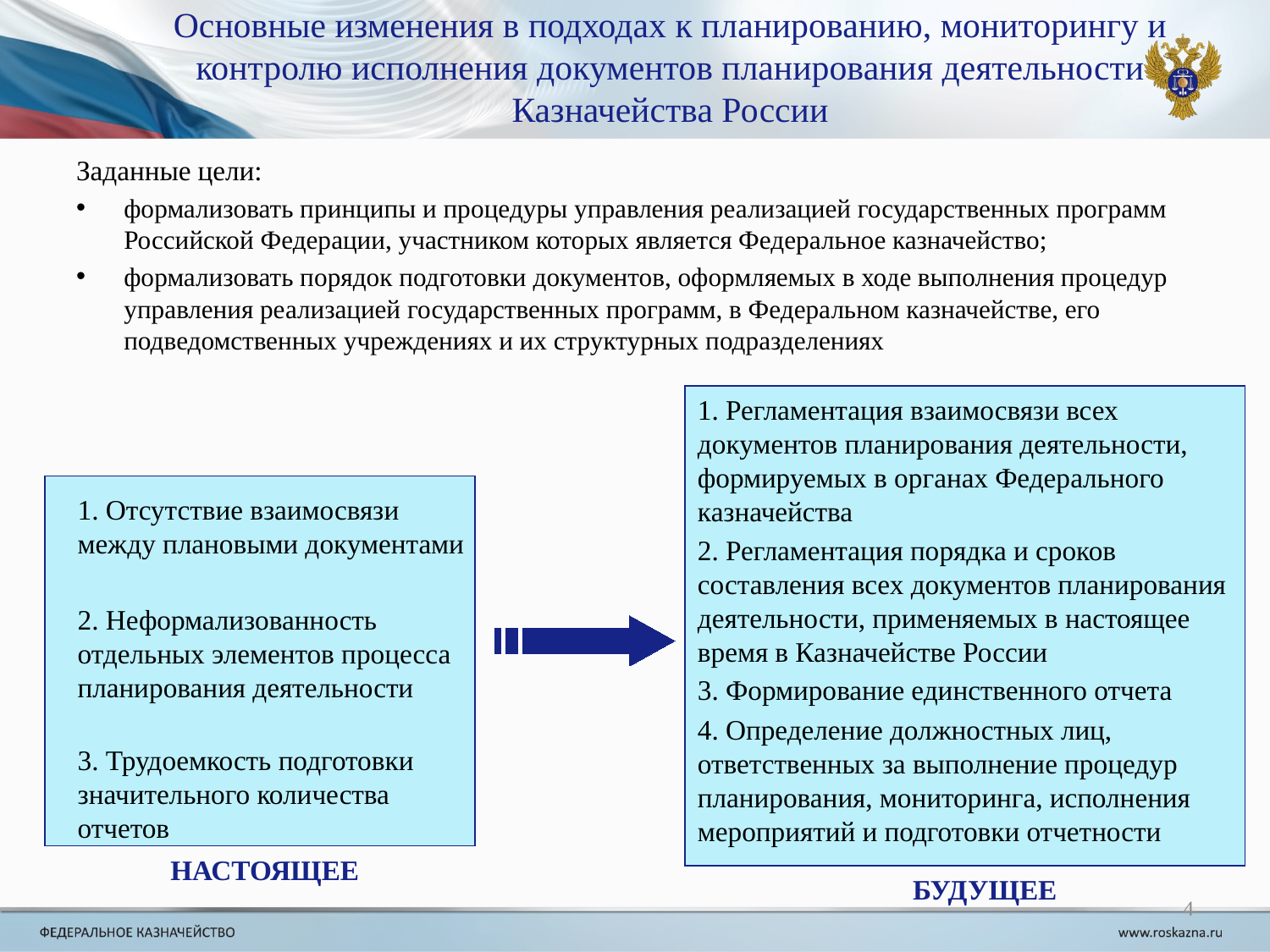

# Основные изменения в подходах к планированию, мониторингу и контролю исполнения документов планирования деятельности Казначейства России
Заданные цели:
формализовать принципы и процедуры управления реализацией государственных программ Российской Федерации, участником которых является Федеральное казначейство;
формализовать порядок подготовки документов, оформляемых в ходе выполнения процедур управления реализацией государственных программ, в Федеральном казначействе, его подведомственных учреждениях и их структурных подразделениях

1. Регламентация взаимосвязи всех документов планирования деятельности, формируемых в органах Федерального казначейства

1. Отсутствие взаимосвязи
между плановыми документами
2. Регламентация порядка и сроков составления всех документов планирования деятельности, применяемых в настоящее время в Казначействе России
2. Неформализованность отдельных элементов процесса планирования деятельности

3. Формирование единственного отчета
4. Определение должностных лиц, ответственных за выполнение процедур планирования, мониторинга, исполнения мероприятий и подготовки отчетности
3. Трудоемкость подготовки значительного количества отчетов
НАСТОЯЩЕЕ
БУДУЩЕЕ
4